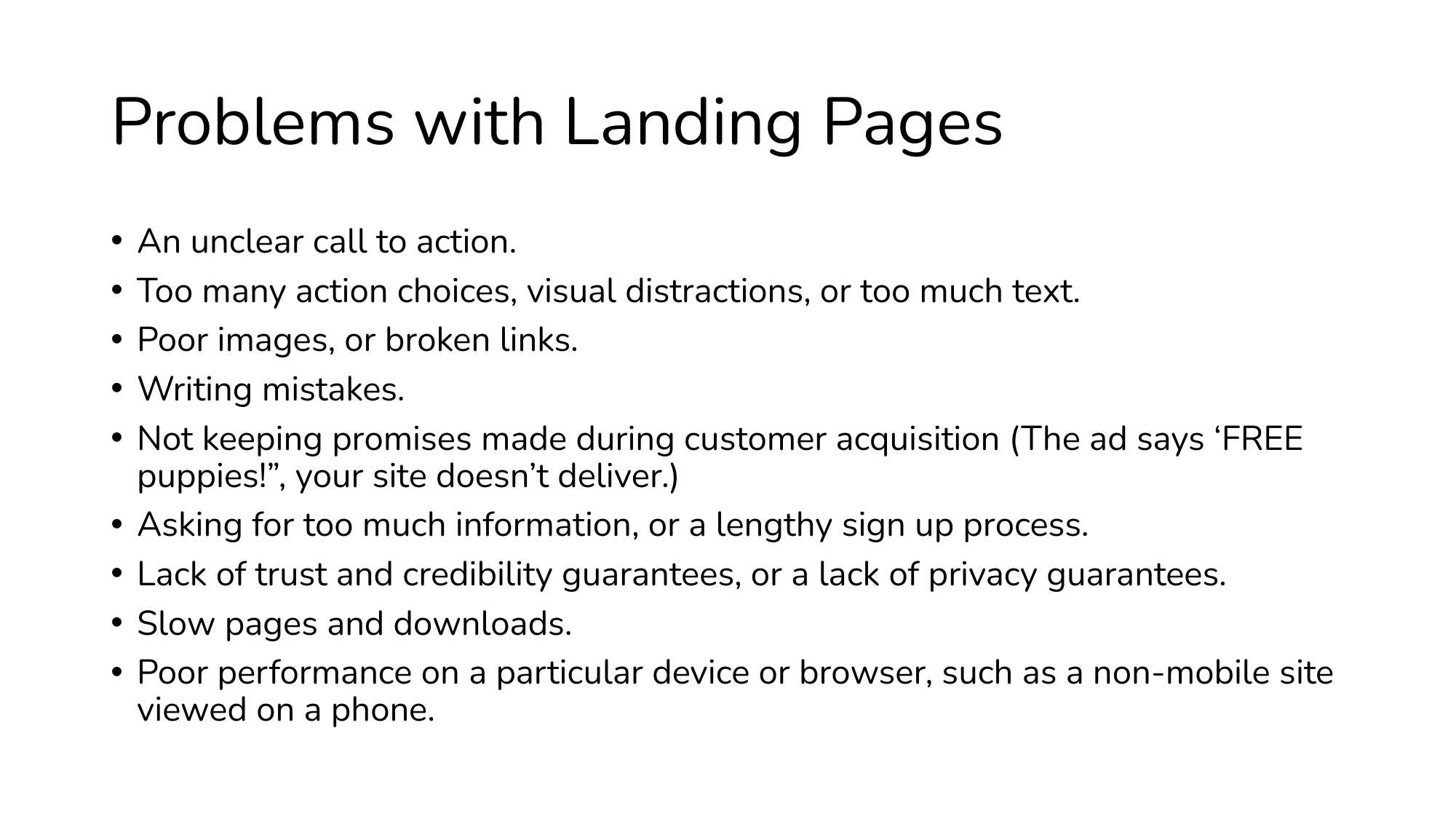

# Problems with Landing Pages
An unclear call to action.
Too many action choices, visual distractions, or too much text.
Poor images, or broken links.
Writing mistakes.
Not keeping promises made during customer acquisition (The ad says ‘FREE puppies!”, your site doesn’t deliver.)
Asking for too much information, or a lengthy sign up process.
Lack of trust and credibility guarantees, or a lack of privacy guarantees.
Slow pages and downloads.
Poor performance on a particular device or browser, such as a non-mobile site viewed on a phone.